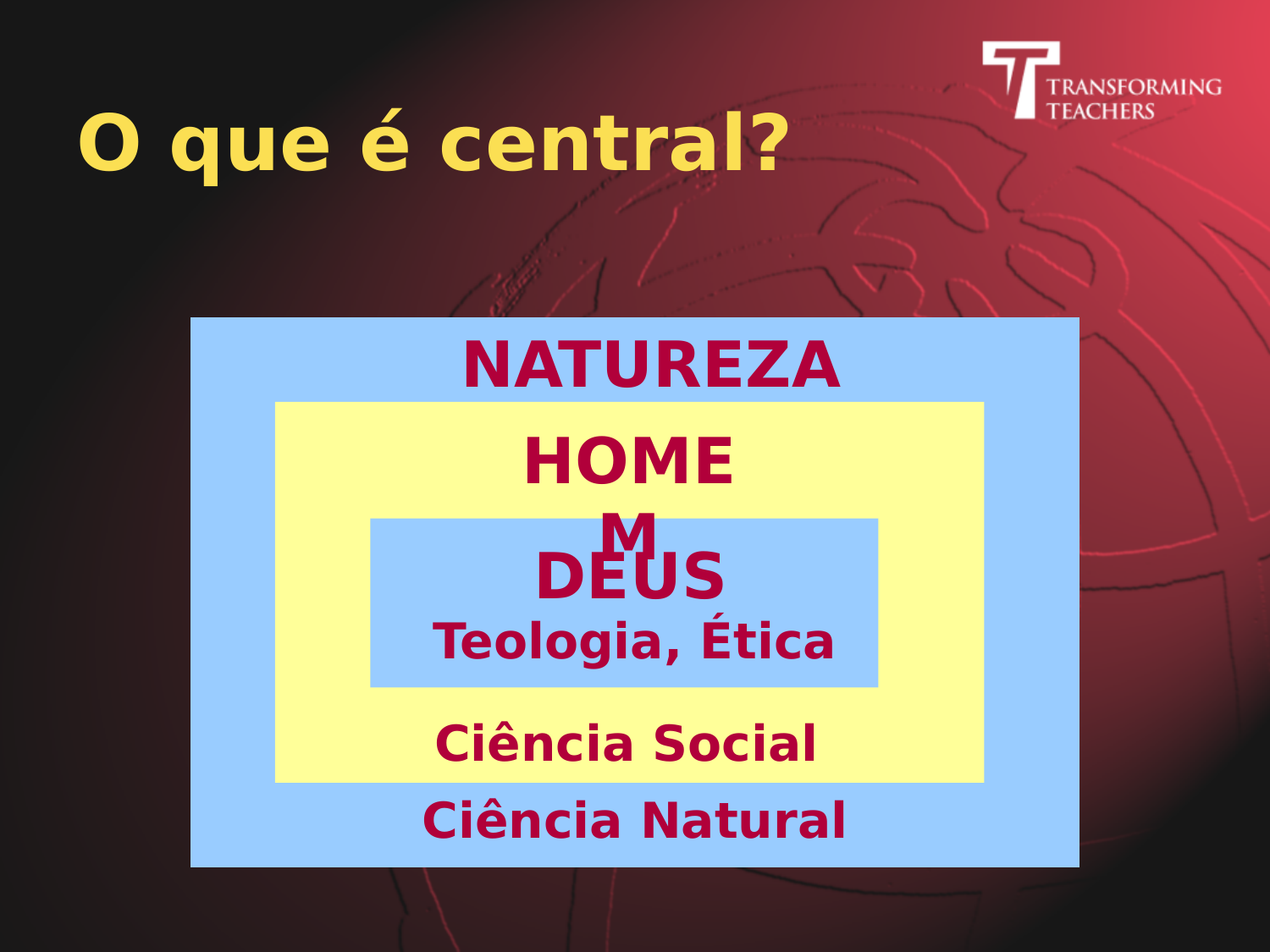

# O que é central?

NATUREZA

HOMEM

DEUS
Teologia, Ética
Ciência Social
Ciência Natural